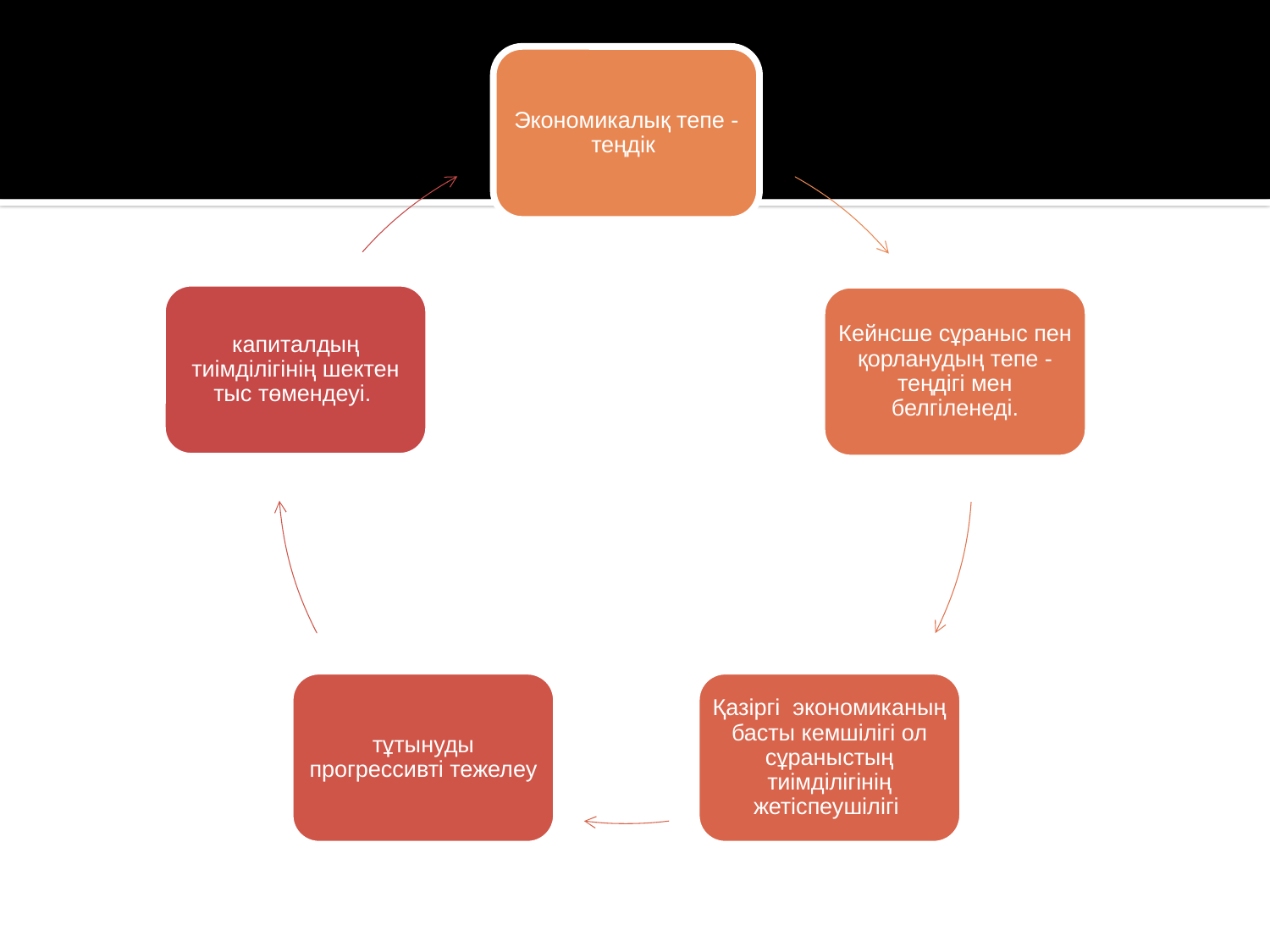

Экономикалық тепе - теңдік
Кейнсше сұраныс пен қорланудың тепе - теңдігі мен белгіленеді.
Қазіргі  экономиканың басты кемшілігі ол сұраныстың тиімділігінің жетіспеушілігі
тұтынуды прогрессивті тежелеу
капиталдың тиімділігінің шектен тыс төмендеуі.